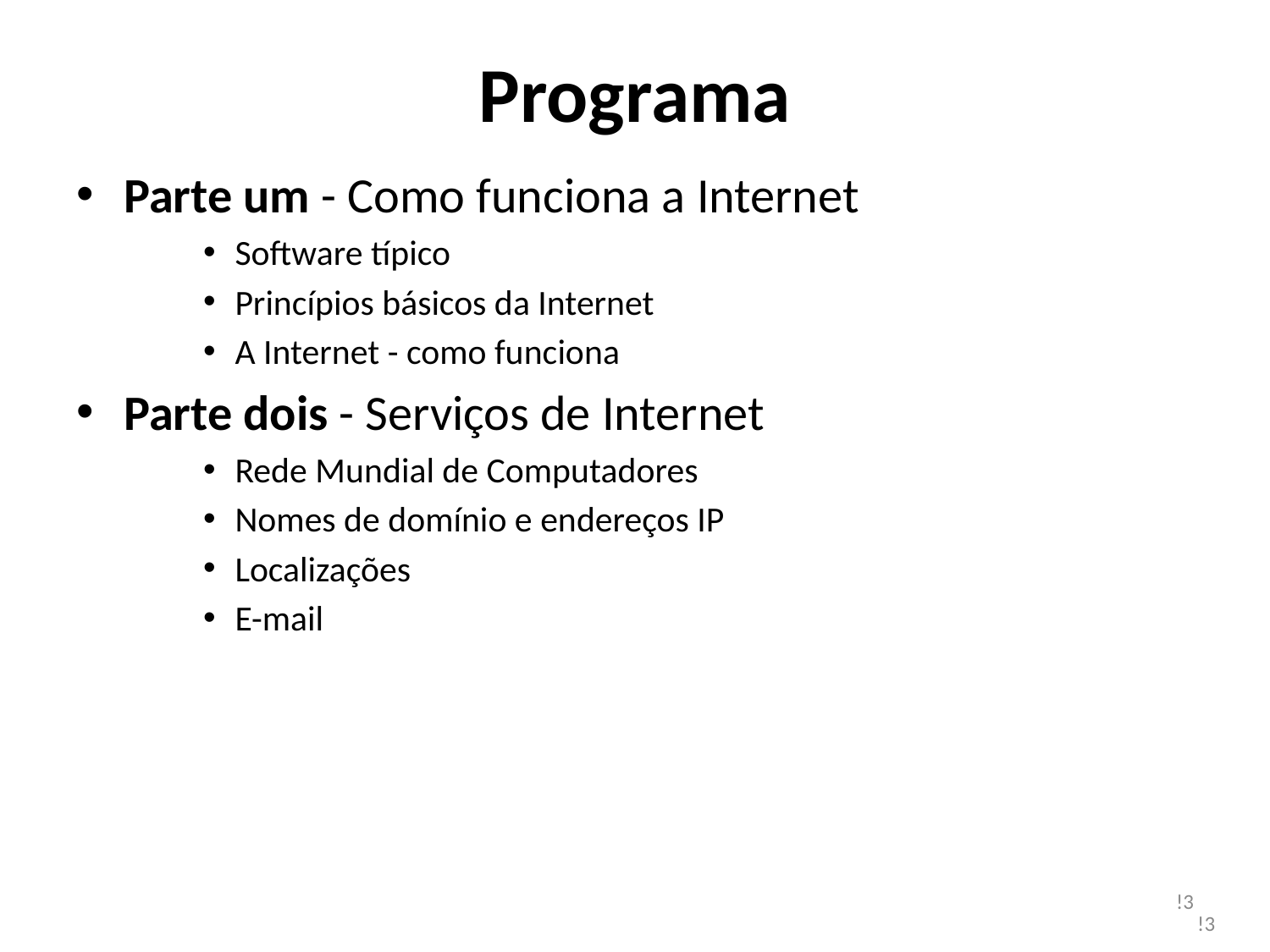

# Programa
Parte um - Como funciona a Internet
Software típico
Princípios básicos da Internet
A Internet - como funciona
Parte dois - Serviços de Internet
Rede Mundial de Computadores
Nomes de domínio e endereços IP
Localizações
E-mail
!3
!3